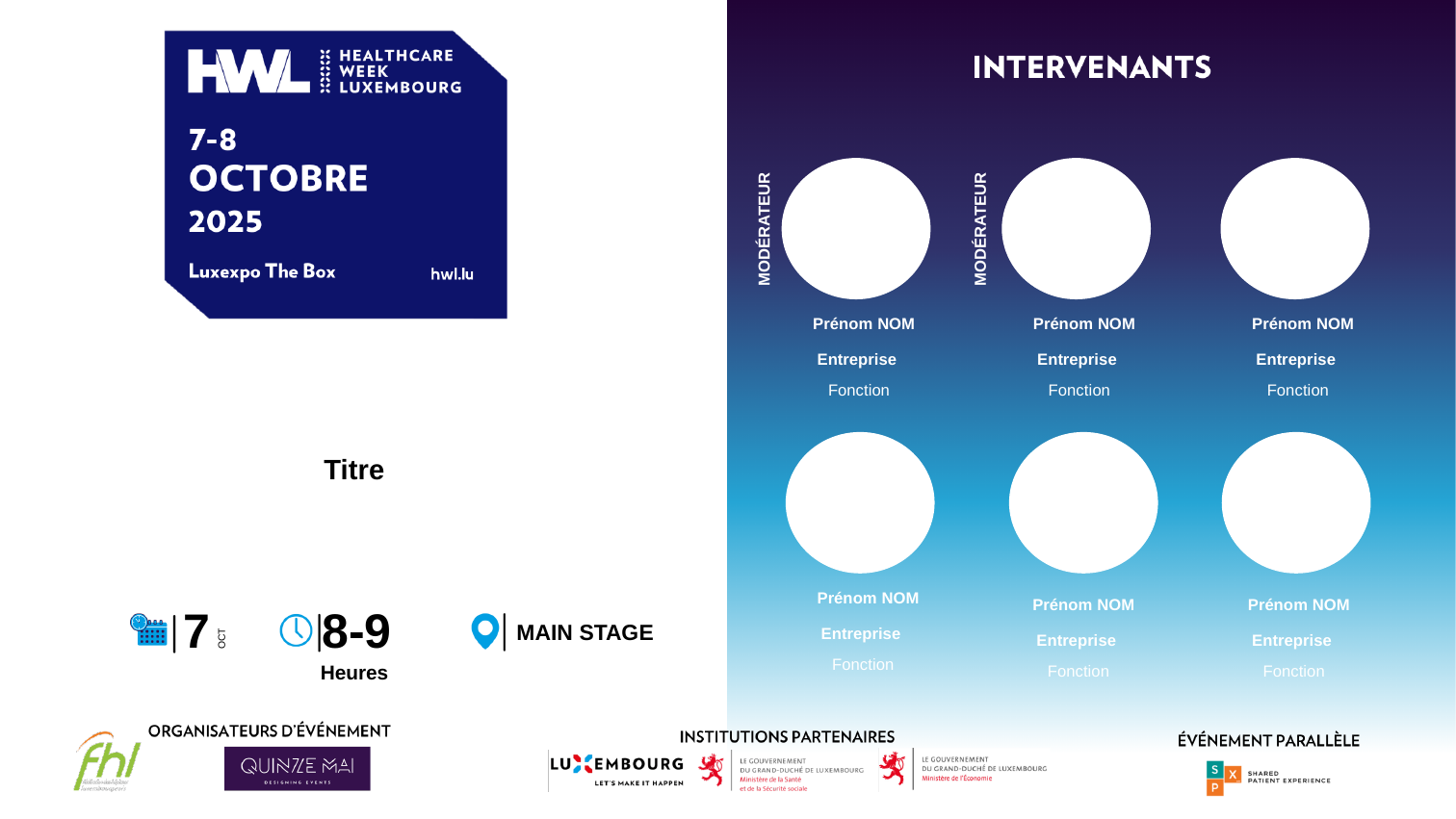

MODÉRATEUR
MODÉRATEUR
Prénom NOM
Prénom NOM
Prénom NOM
Entreprise
Entreprise
Entreprise
 Fonction
 Fonction
 Fonction

Titre
Prénom NOM
Prénom NOM
Prénom NOM
7
8-9
MAIN STAGE
Entreprise
Entreprise
Entreprise
Heures
 Fonction
 Fonction
 Fonction